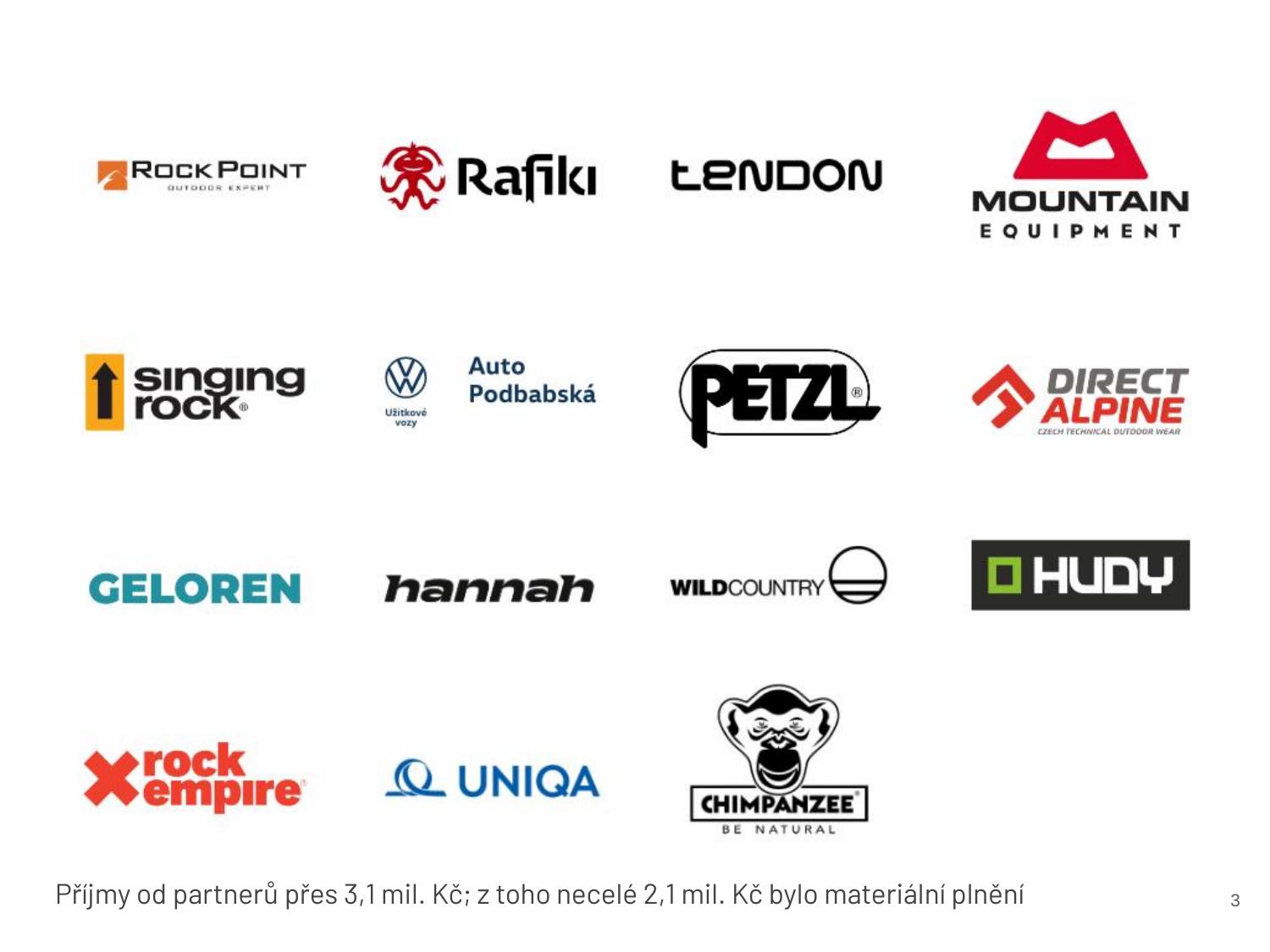

PARTNEŘI ČHS 2026
3
Příjmy od partnerů přes 3,1 mil. Kč; z toho necelé 2,1 mil. Kč bylo materiální plnění